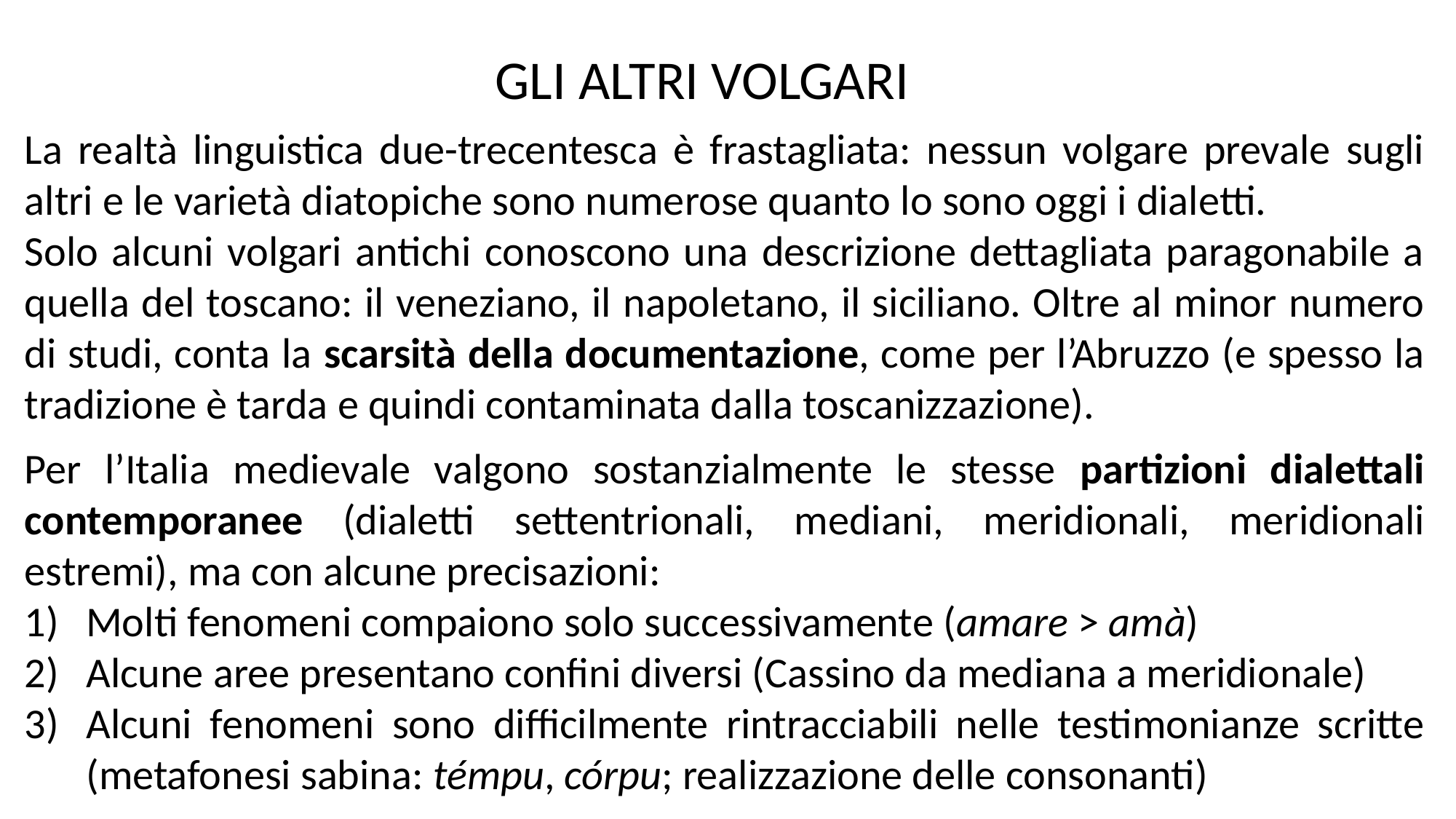

GLI ALTRI VOLGARI
La realtà linguistica due-trecentesca è frastagliata: nessun volgare prevale sugli altri e le varietà diatopiche sono numerose quanto lo sono oggi i dialetti.
Solo alcuni volgari antichi conoscono una descrizione dettagliata paragonabile a quella del toscano: il veneziano, il napoletano, il siciliano. Oltre al minor numero di studi, conta la scarsità della documentazione, come per l’Abruzzo (e spesso la tradizione è tarda e quindi contaminata dalla toscanizzazione).
Per l’Italia medievale valgono sostanzialmente le stesse partizioni dialettali contemporanee (dialetti settentrionali, mediani, meridionali, meridionali estremi), ma con alcune precisazioni:
Molti fenomeni compaiono solo successivamente (amare > amà)
Alcune aree presentano confini diversi (Cassino da mediana a meridionale)
Alcuni fenomeni sono difficilmente rintracciabili nelle testimonianze scritte (metafonesi sabina: témpu, córpu; realizzazione delle consonanti)